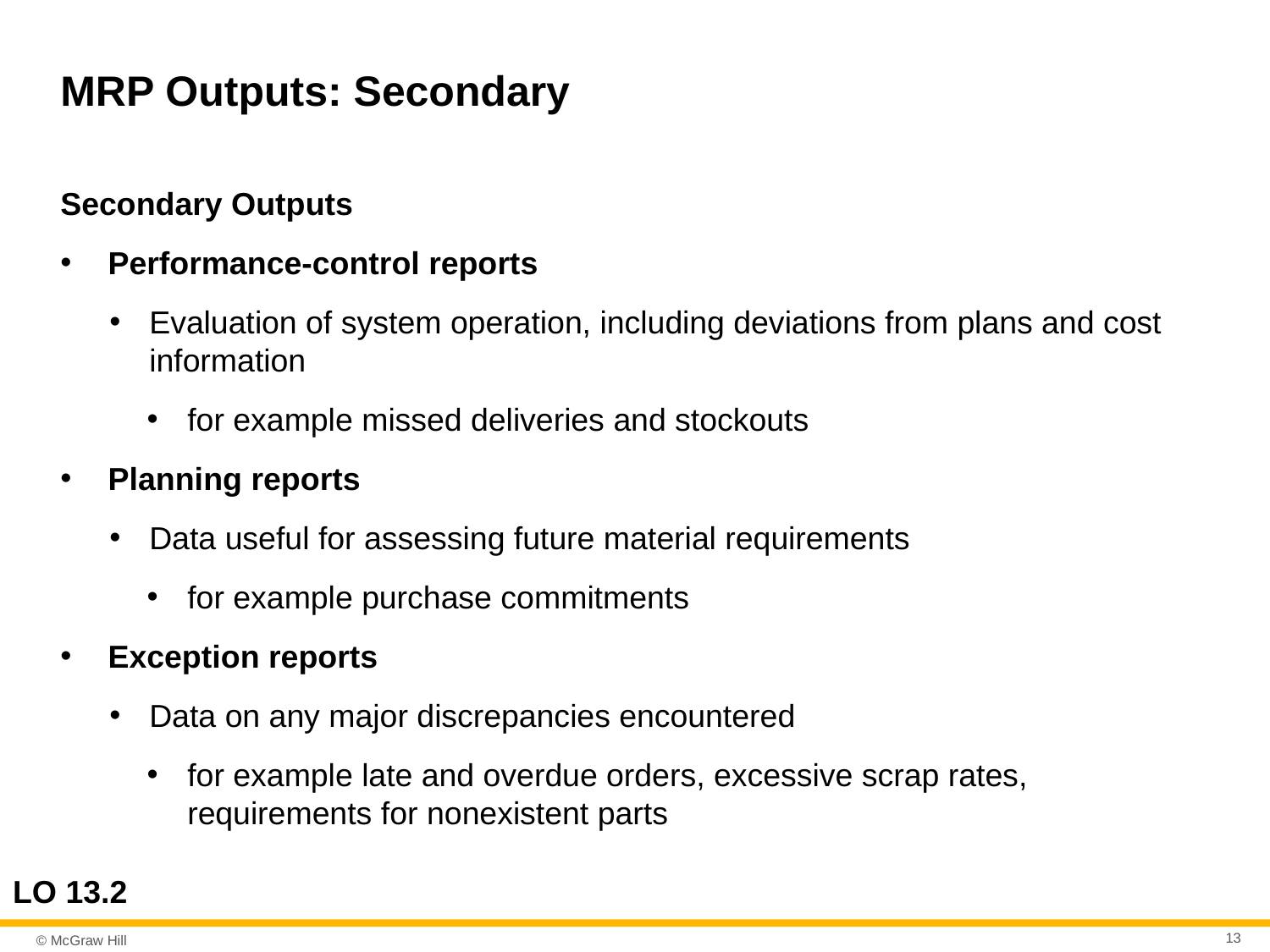

# MRP Outputs: Secondary
Secondary Outputs
Performance-control reports
Evaluation of system operation, including deviations from plans and cost information
for example missed deliveries and stockouts
Planning reports
Data useful for assessing future material requirements
for example purchase commitments
Exception reports
Data on any major discrepancies encountered
for example late and overdue orders, excessive scrap rates, requirements for nonexistent parts
LO 13.2